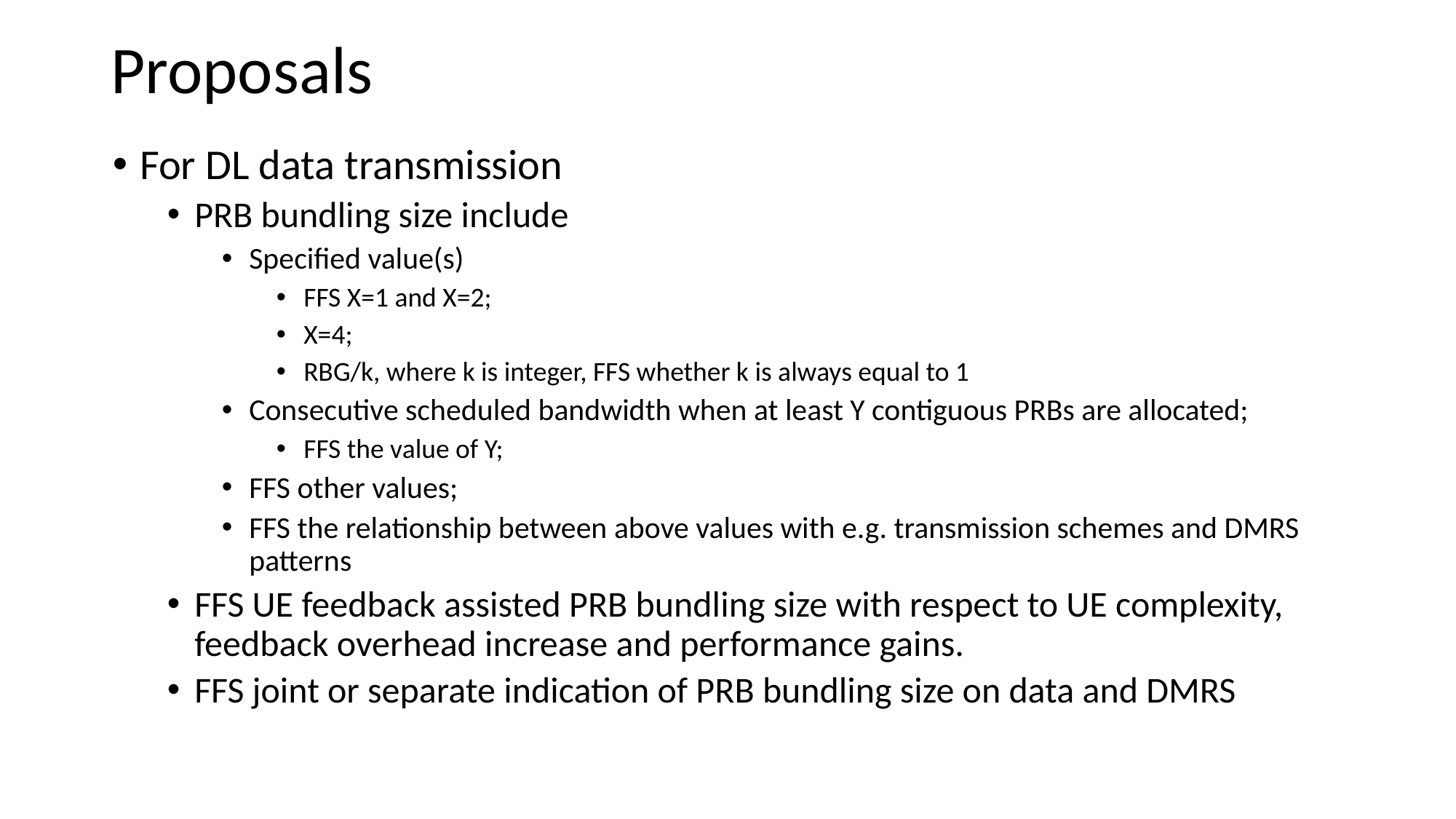

# Proposals
For DL data transmission
PRB bundling size include
Specified value(s)
FFS X=1 and X=2;
X=4;
RBG/k, where k is integer, FFS whether k is always equal to 1
Consecutive scheduled bandwidth when at least Y contiguous PRBs are allocated;
FFS the value of Y;
FFS other values;
FFS the relationship between above values with e.g. transmission schemes and DMRS patterns
FFS UE feedback assisted PRB bundling size with respect to UE complexity, feedback overhead increase and performance gains.
FFS joint or separate indication of PRB bundling size on data and DMRS